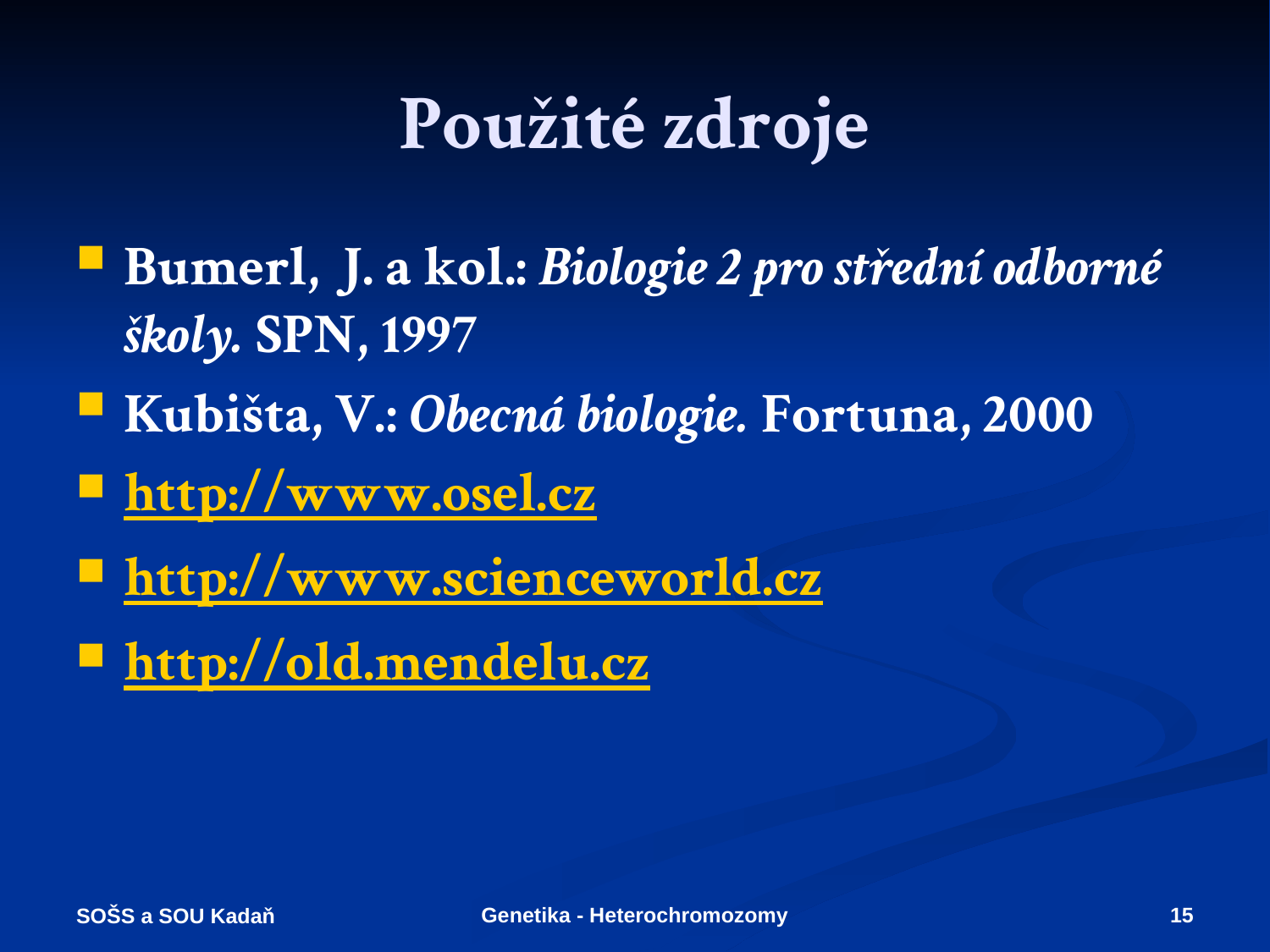

# Použité zdroje
Bumerl,  J. a kol.: Biologie 2 pro střední odborné školy. SPN, 1997
Kubišta, V.: Obecná biologie. Fortuna, 2000
http://www.osel.cz
http://www.scienceworld.cz
http://old.mendelu.cz

Genetika - Heterochromozomy
15
SOŠS a SOU Kadaň